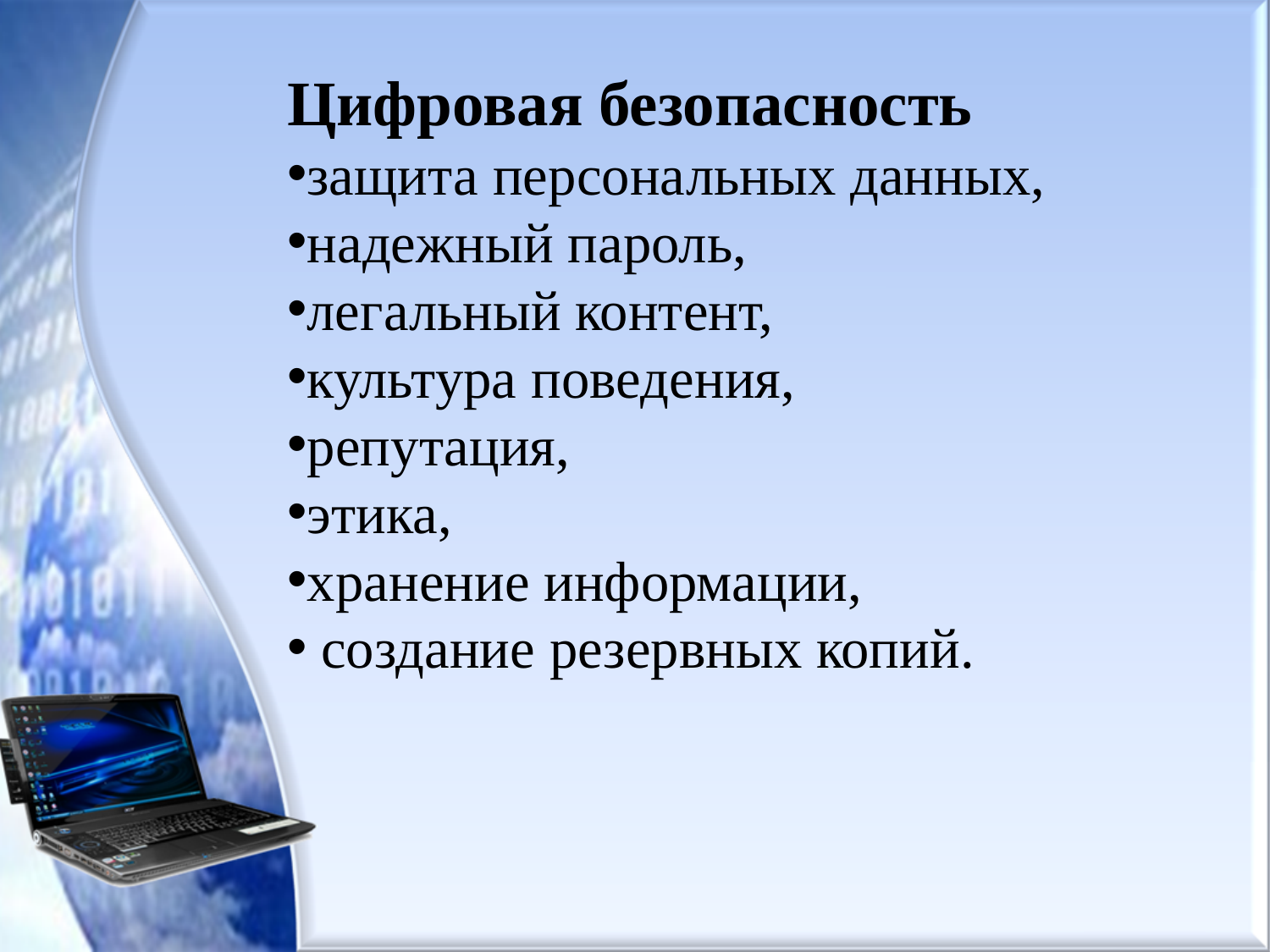

Цифровая безопасность
защита персональных данных,
надежный пароль,
легальный контент,
культура поведения,
репутация,
этика,
хранение информации,
 создание резервных копий.